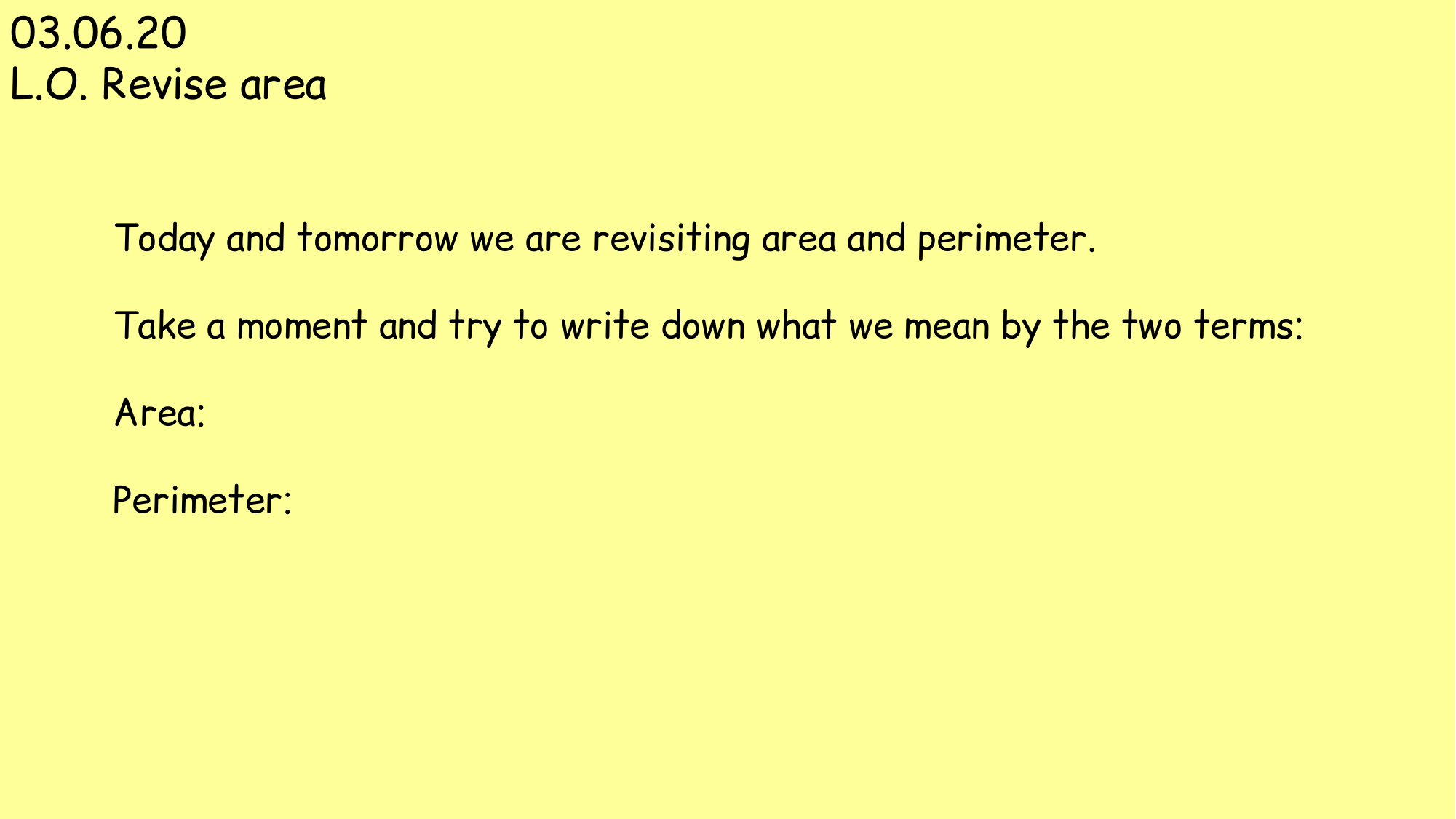

03.06.20
L.O. Revise area
Today and tomorrow we are revisiting area and perimeter.

Take a moment and try to write down what we mean by the two terms:

Area:

Perimeter: